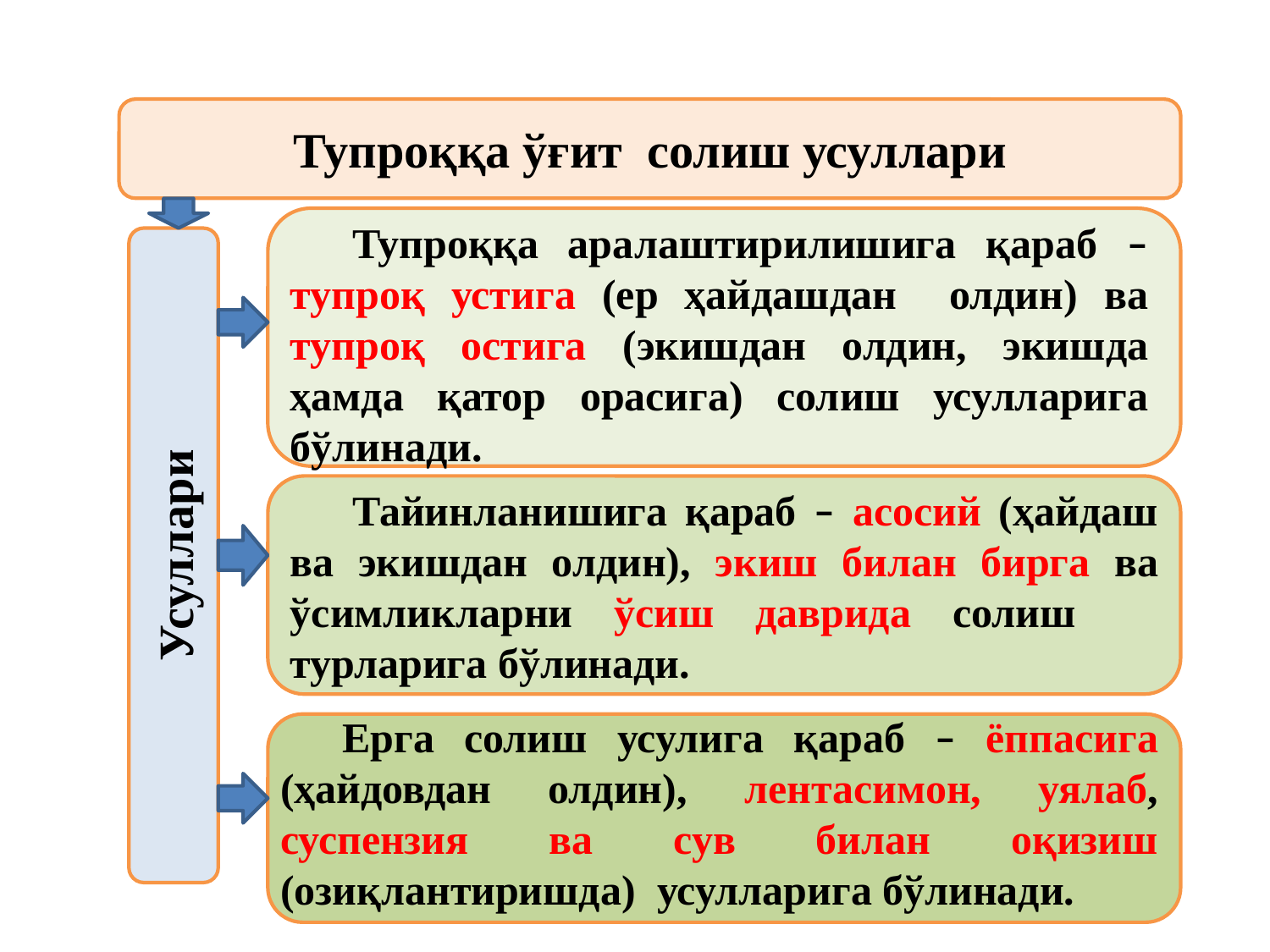

Тупроққа ўғит  солиш усуллари

Тупроққа аралаштирилишига қараб – тупроқ устига (ер ҳайдашдан  олдин) ва тупроқ остига (экишдан олдин, экишда ҳамда қатор орасига) солиш усулларига бўлинади.
Усуллари

Тайинланишига қараб – асосий (ҳайдаш ва экишдан олдин), экиш билан бирга ва ўсимликларни ўсиш даврида солиш   турларига бўлинади.

Ерга солиш усулига қараб – ёппасига (ҳайдовдан олдин), лентасимон, уялаб, суспензия ва сув билан оқизиш (озиқлантиришда)  усулларига бўлинади.